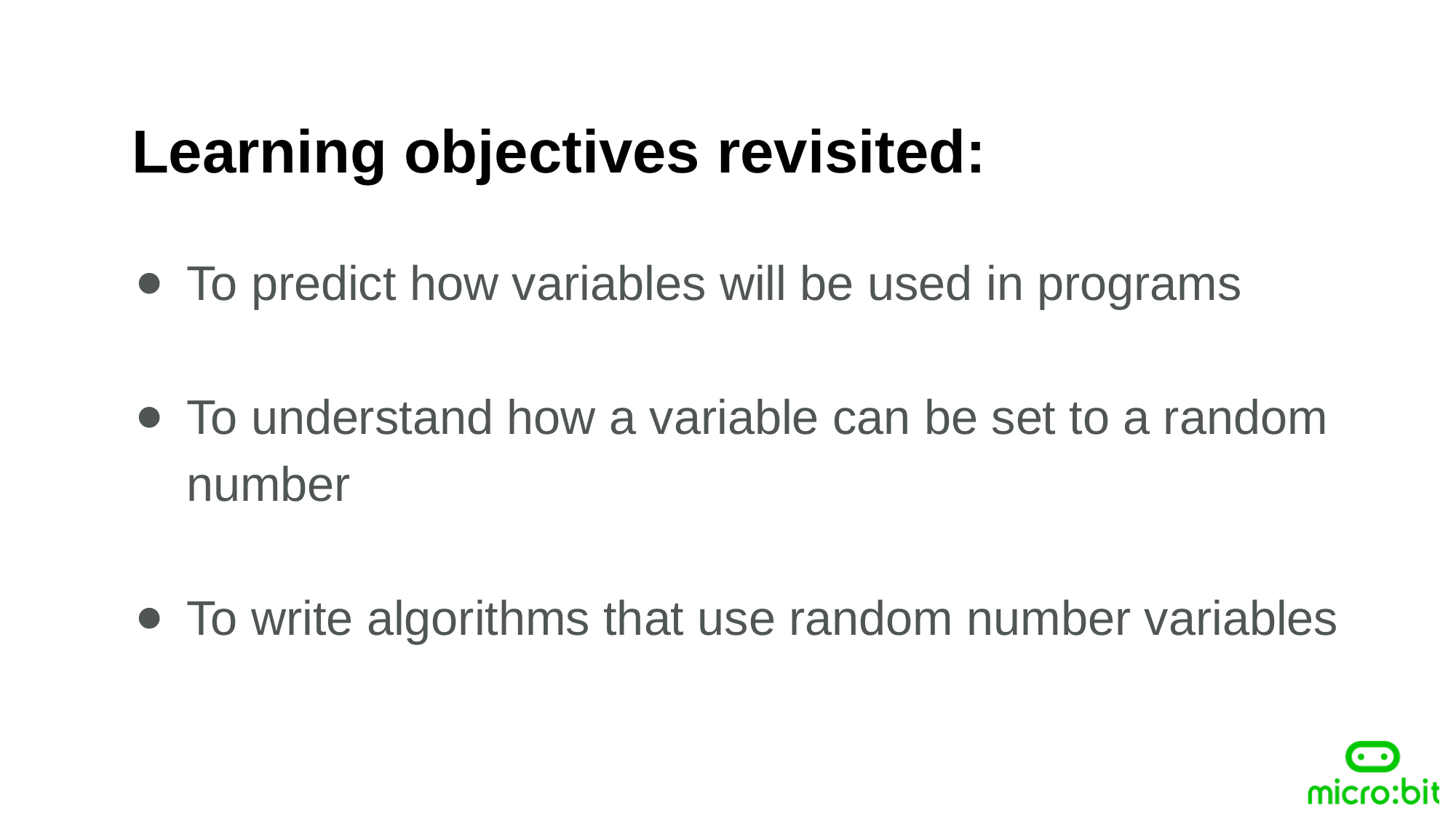

Learning objectives revisited:

To predict how variables will be used in programs

To understand how a variable can be set to a random number

To write algorithms that use random number variables